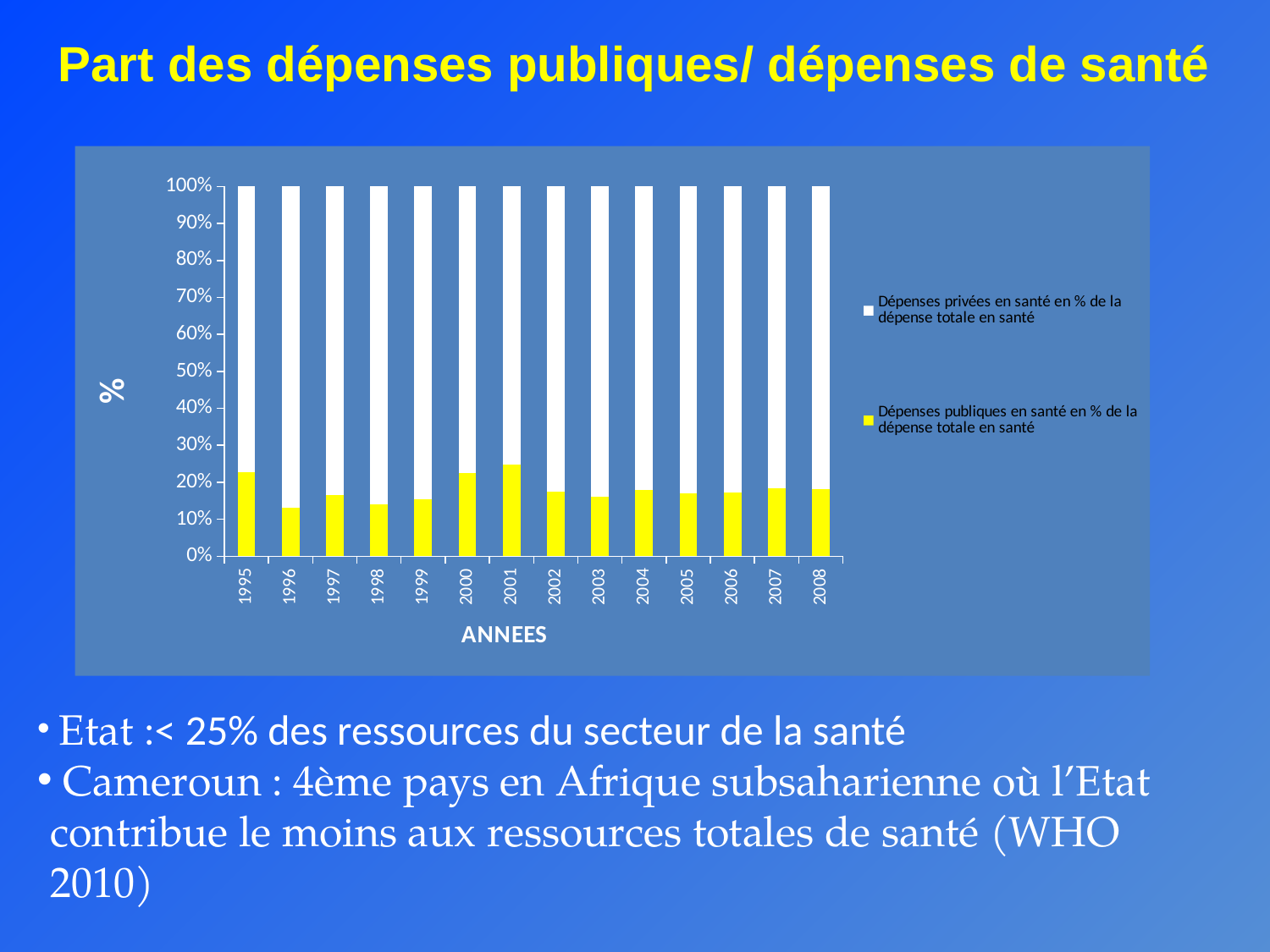

Part des dépenses publiques/ dépenses de santé

### Chart

| Category | Dépenses publiques en santé en % de la dépense totale en santé | Dépenses privées en santé en % de la dépense totale en santé |
|---|---|---|
| 1995 | 22.63215992492674 | 77.36784007507326 |
| 1996 | 13.19750457045482 | 86.8024954295452 |
| 1997 | 16.458578453384874 | 83.54142154661513 |
| 1998 | 13.95182816030935 | 86.0481718396903 |
| 1999 | 15.499440216315886 | 84.50055978368415 |
| 2000 | 22.538394001509012 | 77.461605998491 |
| 2001 | 24.729708185610654 | 75.27029181438897 |
| 2002 | 17.361987537904174 | 82.63801246209576 |
| 2003 | 16.156487439715807 | 83.84351256028418 |
| 2004 | 18.02449849764893 | 81.9755015023507 |
| 2005 | 17.08734218585789 | 82.91265781414212 |
| 2006 | 17.16682699405073 | 82.83317300594929 |
| 2007 | 18.277337275207767 | 81.72266272479217 |
| 2008 | 18.2 | 81.8 |
 Etat :˂ 25% des ressources du secteur de la santé
 Cameroun : 4ème pays en Afrique subsaharienne où l’Etat contribue le moins aux ressources totales de santé (WHO 2010)